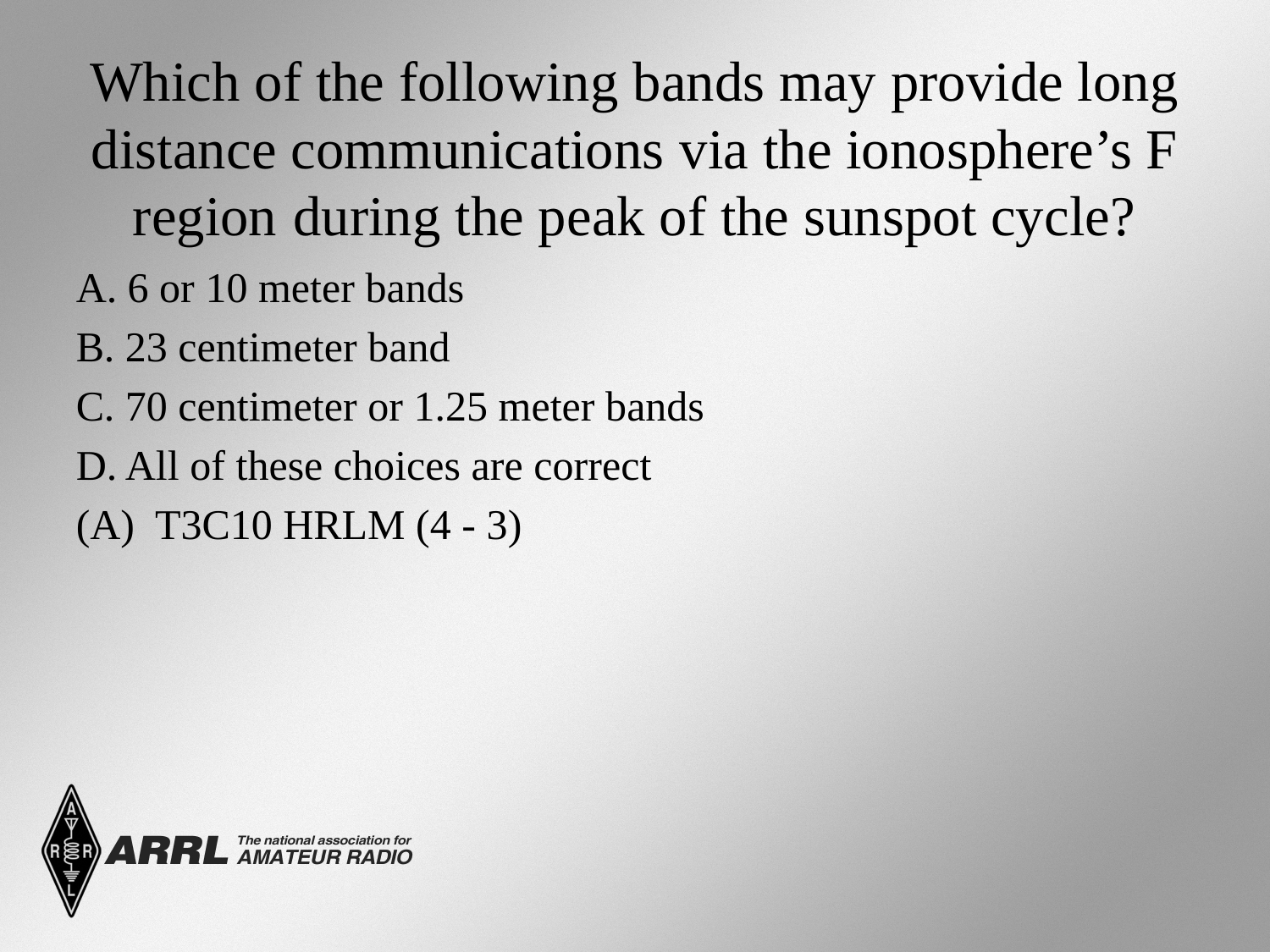

# Which of the following bands may provide long distance communications via the ionosphere’s F region during the peak of the sunspot cycle?
A. 6 or 10 meter bands
B. 23 centimeter band
C. 70 centimeter or 1.25 meter bands
D. All of these choices are correct
(A)  T3C10 HRLM (4 - 3)